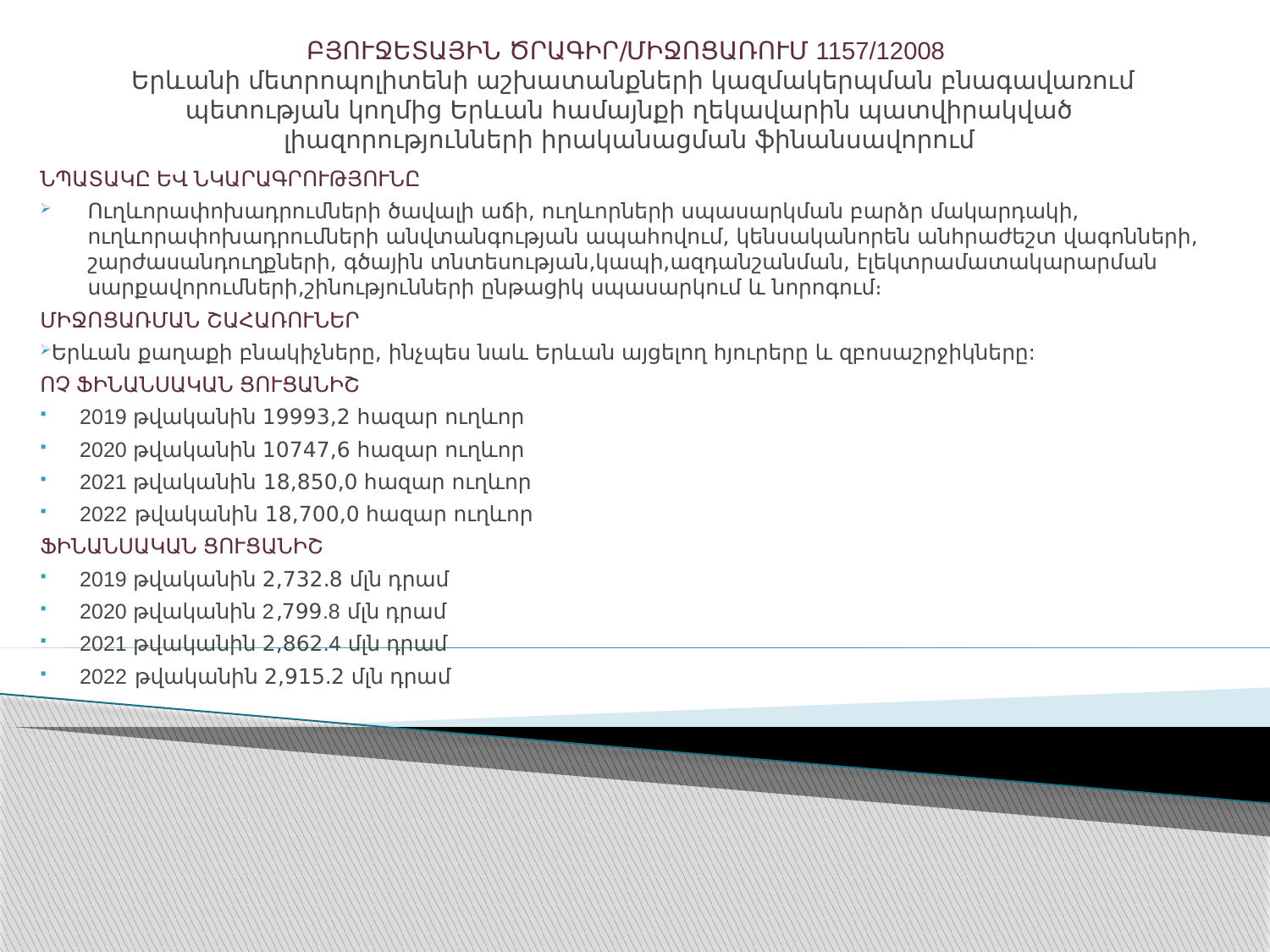

# ԲՅՈՒՋԵՏԱՅԻՆ ԾՐԱԳԻՐ/ՄԻՋՈՑԱՌՈՒՄ 1157/12008 Երևանի մետրոպոլիտենի աշխատանքների կազմակերպման բնագավառում պետության կողմից Երևան համայնքի ղեկավարին պատվիրակված լիազորությունների իրականացման ֆինանսավորում
ՆՊԱՏԱԿԸ ԵՎ ՆԿԱՐԱԳՐՈՒԹՅՈՒՆԸ
Ուղևորափոխադրումների ծավալի աճի, ուղևորների սպասարկման բարձր մակարդակի, ուղևորափոխադրումների անվտանգության ապահովում, կենսականորեն անհրաժեշտ վագոնների, շարժասանդուղքների, գծային տնտեսության,կապի,ազդանշանման, էլեկտրամատակարարման սարքավորումների,շինությունների ընթացիկ սպասարկում և նորոգում։
ՄԻՋՈՑԱՌՄԱՆ ՇԱՀԱՌՈՒՆԵՐ
Երևան քաղաքի բնակիչները, ինչպես նաև Երևան այցելող հյուրերը և զբոսաշրջիկները:
ՈՉ ՖԻՆԱՆՍԱԿԱՆ ՑՈՒՑԱՆԻՇ
2019 թվականին 19993,2 հազար ուղևոր
2020 թվականին 10747,6 հազար ուղևոր
2021 թվականին 18,850,0 հազար ուղևոր
2022 թվականին 18,700,0 հազար ուղևոր
ՖԻՆԱՆՍԱԿԱՆ ՑՈՒՑԱՆԻՇ
2019 թվականին 2,732.8 մլն դրամ
2020 թվականին 2,799.8 մլն դրամ
2021 թվականին 2,862.4 մլն դրամ
2022 թվականին 2,915.2 մլն դրամ